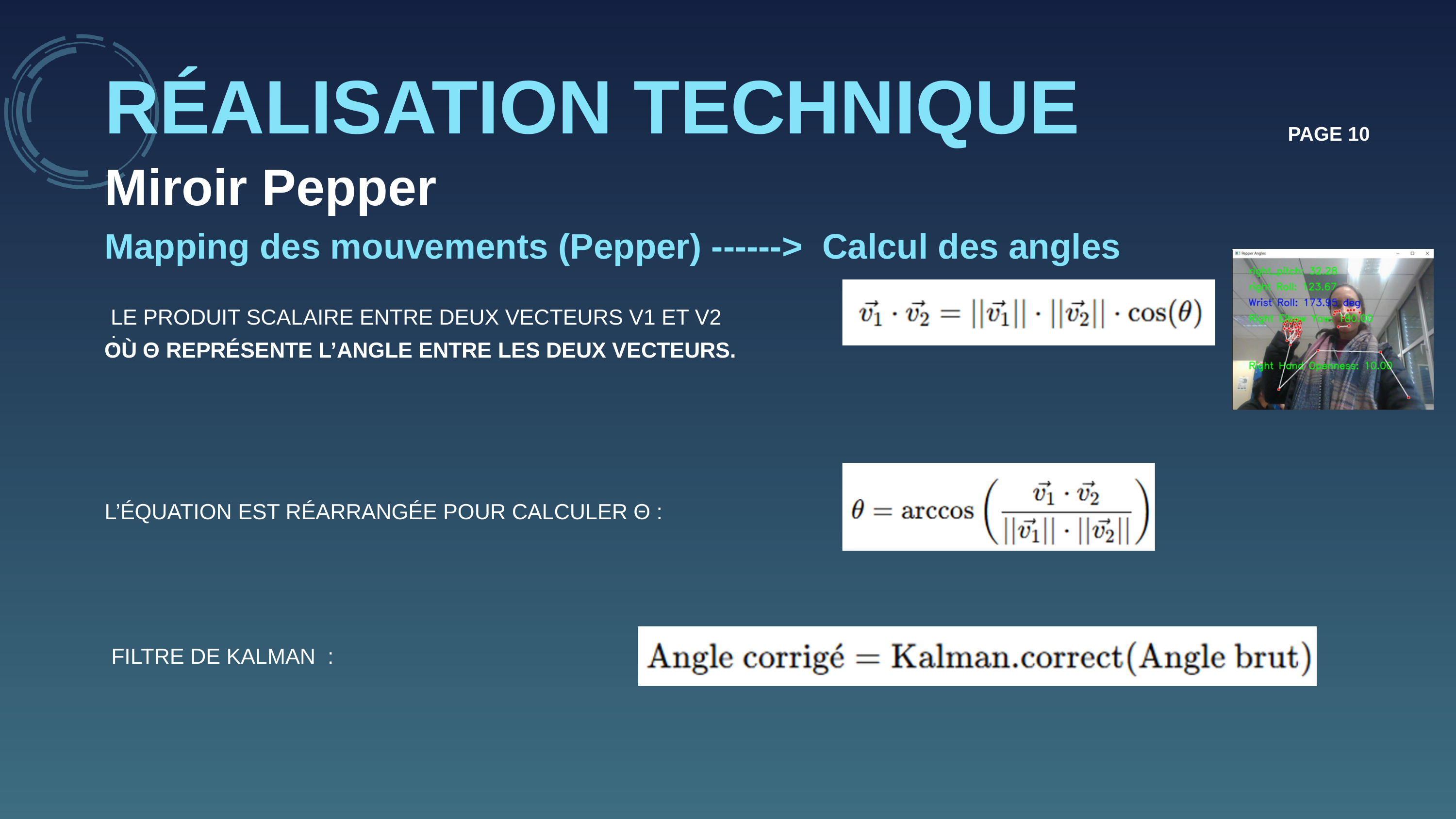

RÉALISATION TECHNIQUE
PAGE 10
Miroir Pepper
Mapping des mouvements (Pepper) ------>  Calcul des angles

 LE PRODUIT SCALAIRE ENTRE DEUX VECTEURS V1 ET V2  :
OÙ Θ REPRÉSENTE L’ANGLE ENTRE LES DEUX VECTEURS.

L’ÉQUATION EST RÉARRANGÉE POUR CALCULER Θ :

 FILTRE DE KALMAN  :